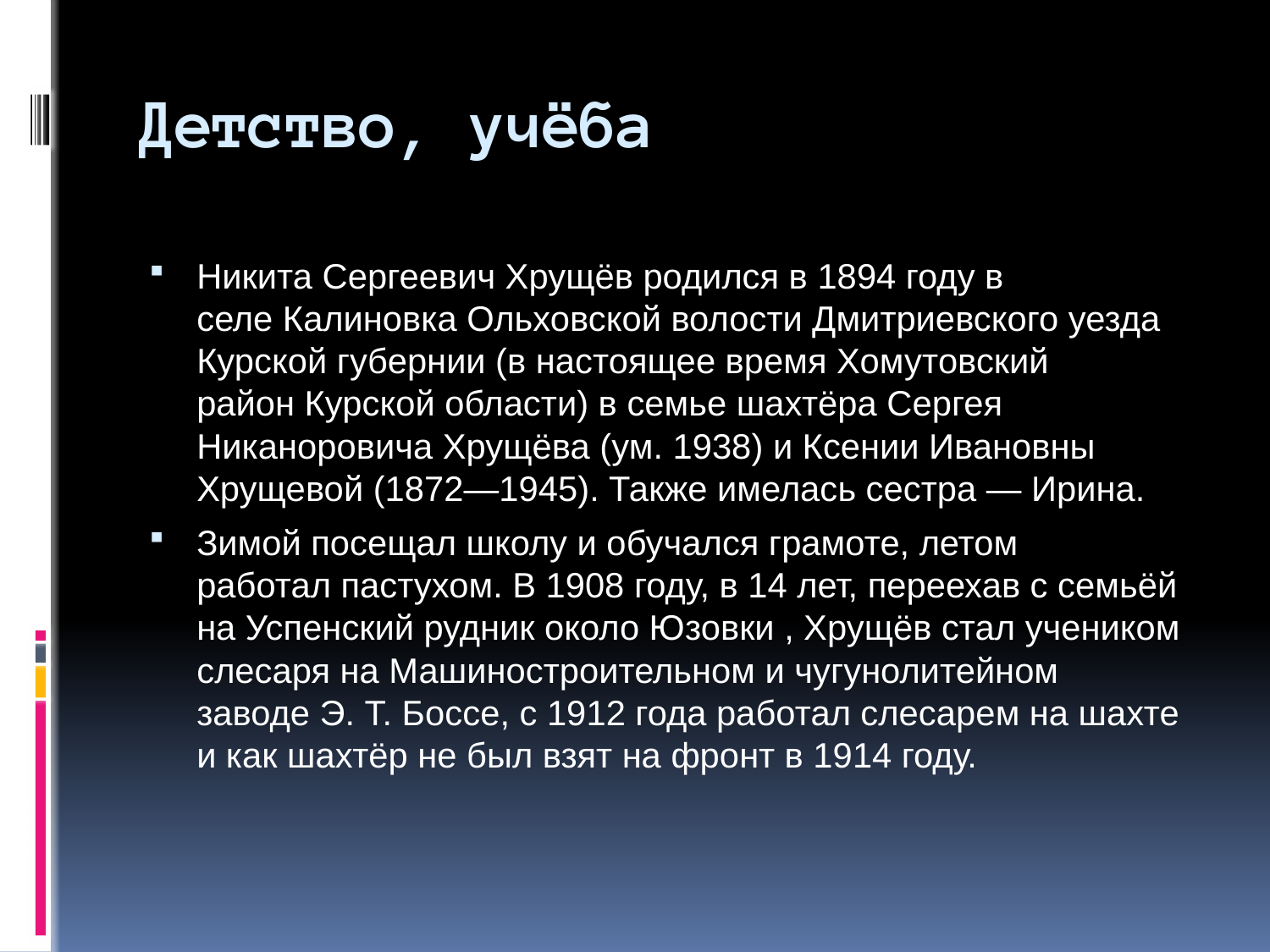

# Детство, учёба
Никита Сергеевич Хрущёв родился в 1894 году в селе Калиновка Ольховской волости Дмитриевского уезда Курской губернии (в настоящее время Хомутовский район Курской области) в семье шахтёра Сергея Никаноровича Хрущёва (ум. 1938) и Ксении Ивановны Хрущевой (1872—1945). Также имелась сестра — Ирина.
Зимой посещал школу и обучался грамоте, летом работал пастухом. В 1908 году, в 14 лет, переехав с семьёй на Успенский рудник около Юзовки , Хрущёв стал учеником слесаря на Машиностроительном и чугунолитейном заводе Э. Т. Боссе, с 1912 года работал слесарем на шахте и как шахтёр не был взят на фронт в 1914 году.